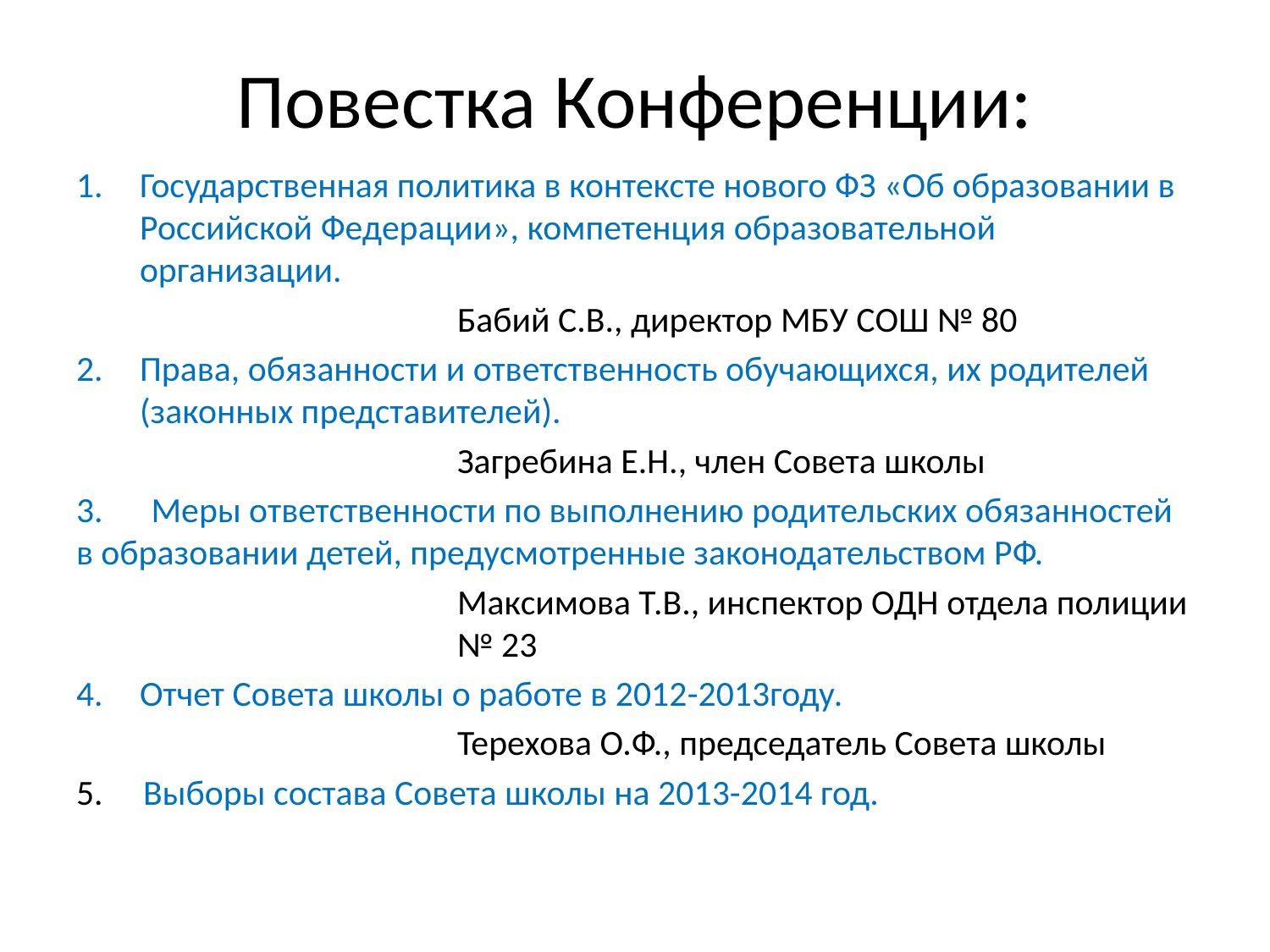

# Повестка Конференции:
Государственная политика в контексте нового ФЗ «Об образовании в Российской Федерации», компетенция образовательной организации.
			Бабий С.В., директор МБУ СОШ № 80
Права, обязанности и ответственность обучающихся, их родителей (законных представителей).
			Загребина Е.Н., член Совета школы
3.      Меры ответственности по выполнению родительских обязанностей в образовании детей, предусмотренные законодательством РФ.
			Максимова Т.В., инспектор ОДН отдела полиции 			№ 23
Отчет Совета школы о работе в 2012-2013году.
			Терехова О.Ф., председатель Совета школы
5.     Выборы состава Совета школы на 2013-2014 год.